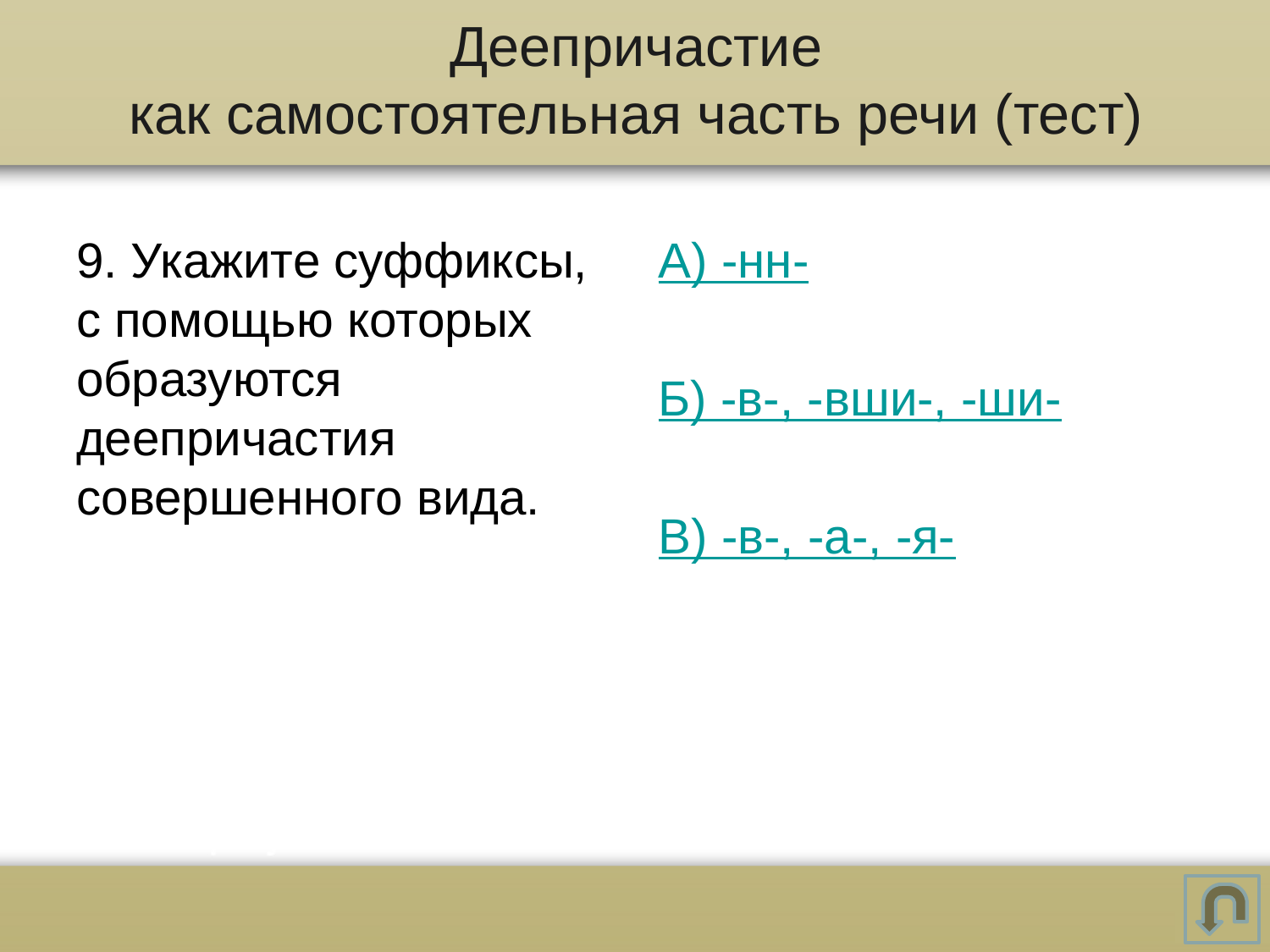

# Деепричастие как самостоятельная часть речи (тест)
9. Укажите суффиксы, с помощью которых образуются деепричастия совершенного вида.
А) -нн-

Б) -в-, -вши-, -ши-

В) -в-, -а-, -я-